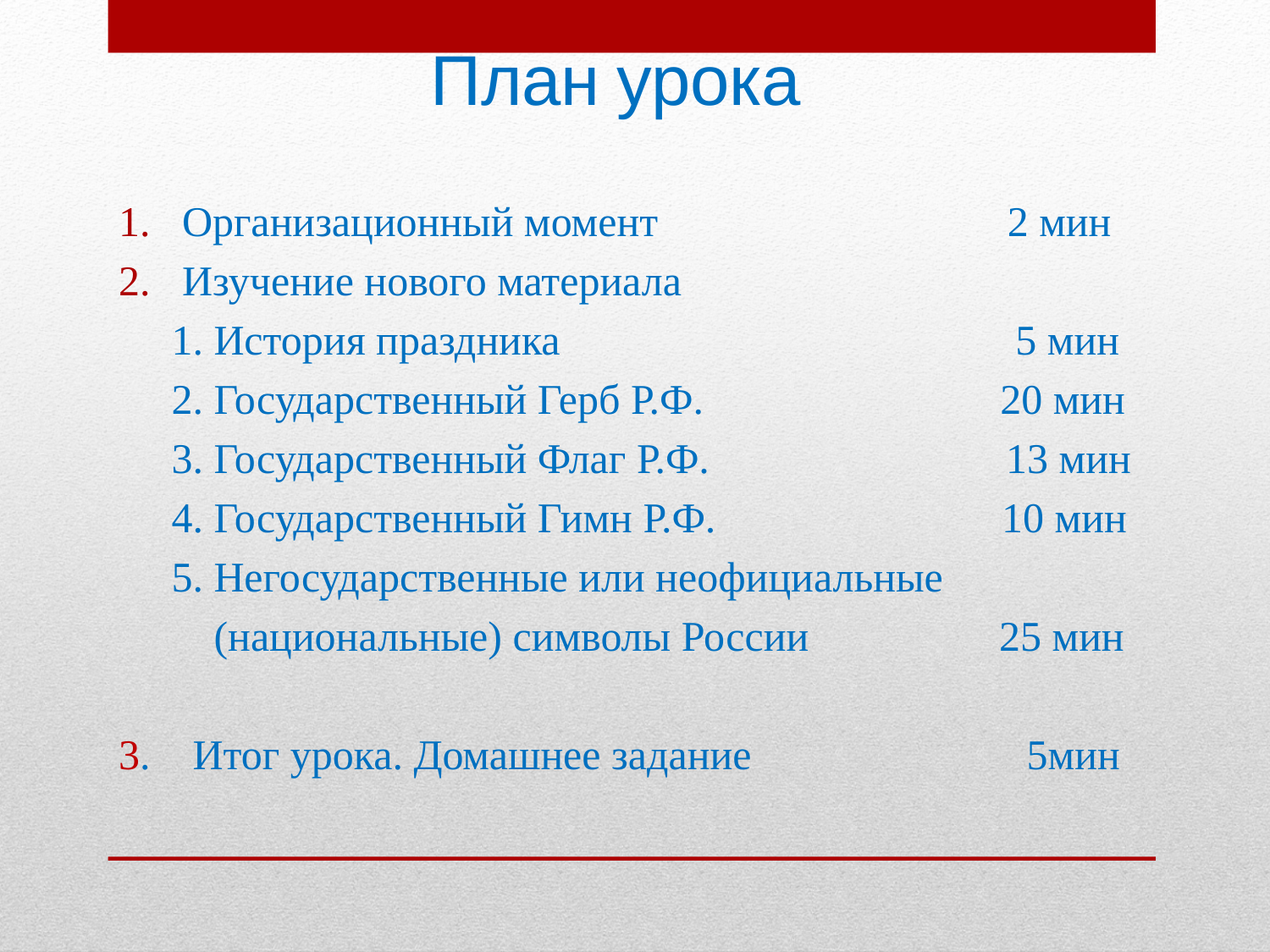

# План урока
Организационный момент                                 2 мин
Изучение нового материала
     1. История праздника                                           5 мин
     2. Государственный Герб Р.Ф.                            20 мин
     3. Государственный Флаг Р.Ф.                            13 мин
     4. Государственный Гимн Р.Ф.                           10 мин
     5. Негосударственные или неофициальные
         (национальные) символы России                  25 мин

3.    Итог урока. Домашнее задание                          5мин